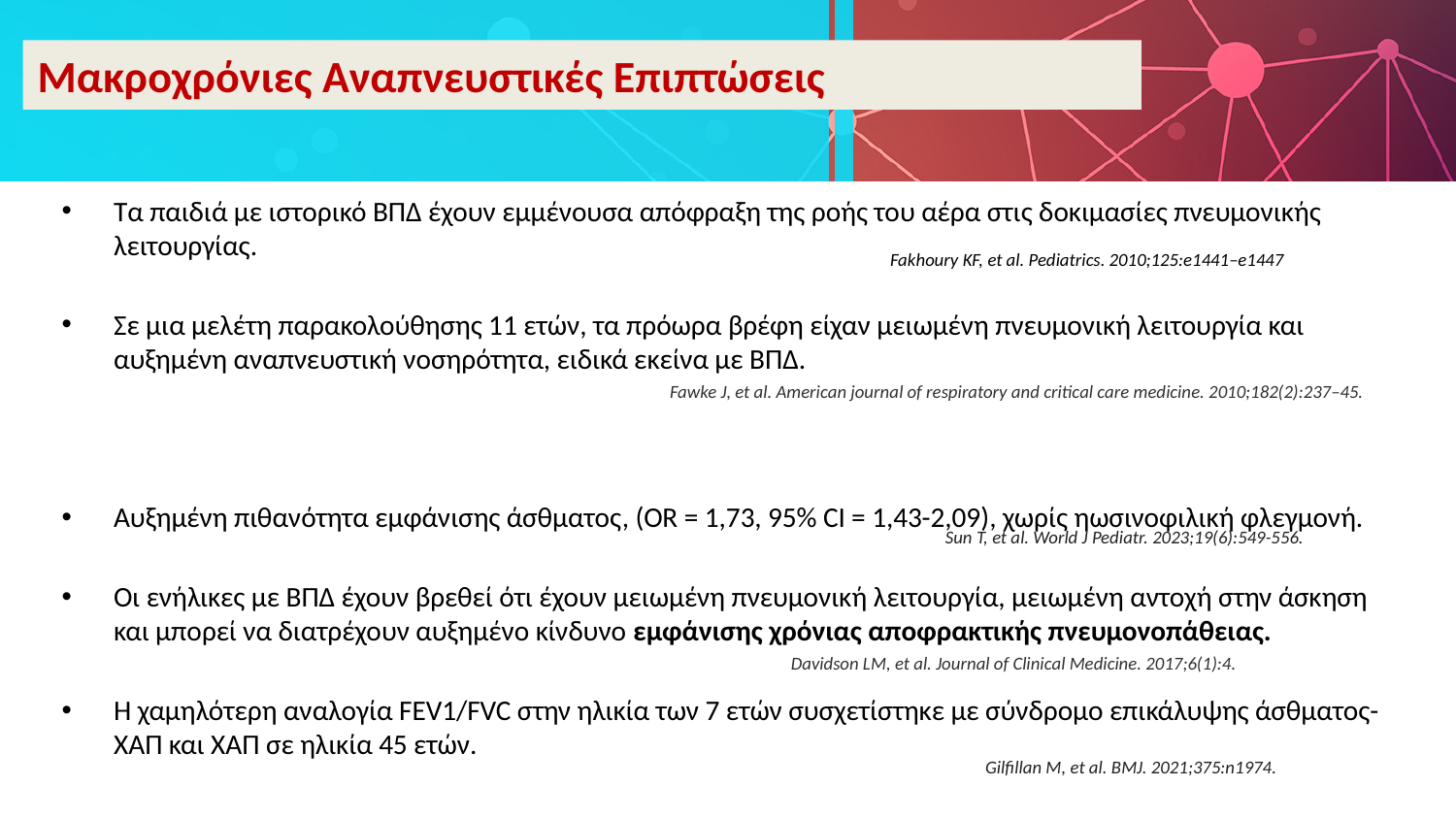

# Μακροχρόνιες Αναπνευστικές Επιπτώσεις
Τα παιδιά με ιστορικό BΠΔ έχουν εμμένουσα απόφραξη της ροής του αέρα στις δοκιμασίες πνευμονικής λειτουργίας.

Σε μια μελέτη παρακολούθησης 11 ετών, τα πρόωρα βρέφη είχαν μειωμένη πνευμονική λειτουργία και αυξημένη αναπνευστική νοσηρότητα, ειδικά εκείνα με ΒΠΔ.

Αυξημένη πιθανότητα εμφάνισης άσθματος, (OR = 1,73, 95% CI = 1,43-2,09), χωρίς ηωσινοφιλική φλεγμονή.

Οι ενήλικες με BΠΔ έχουν βρεθεί ότι έχουν μειωμένη πνευμονική λειτουργία, μειωμένη αντοχή στην άσκηση και μπορεί να διατρέχουν αυξημένο κίνδυνο εμφάνισης χρόνιας αποφρακτικής πνευμονοπάθειας.

H χαμηλότερη αναλογία FEV1/FVC στην ηλικία των 7 ετών συσχετίστηκε με σύνδρομο επικάλυψης άσθματος-ΧΑΠ και ΧΑΠ σε ηλικία 45 ετών.

Fakhoury KF, et al. Pediatrics. 2010;125:e1441–e1447
Fawke J, et al. American journal of respiratory and critical care medicine. 2010;182(2):237–45.
Sun T, et al. World J Pediatr. 2023;19(6):549-556.
Davidson LM, et al. Journal of Clinical Medicine. 2017;6(1):4.
Gilfillan M, et al. BMJ. 2021;375:n1974.